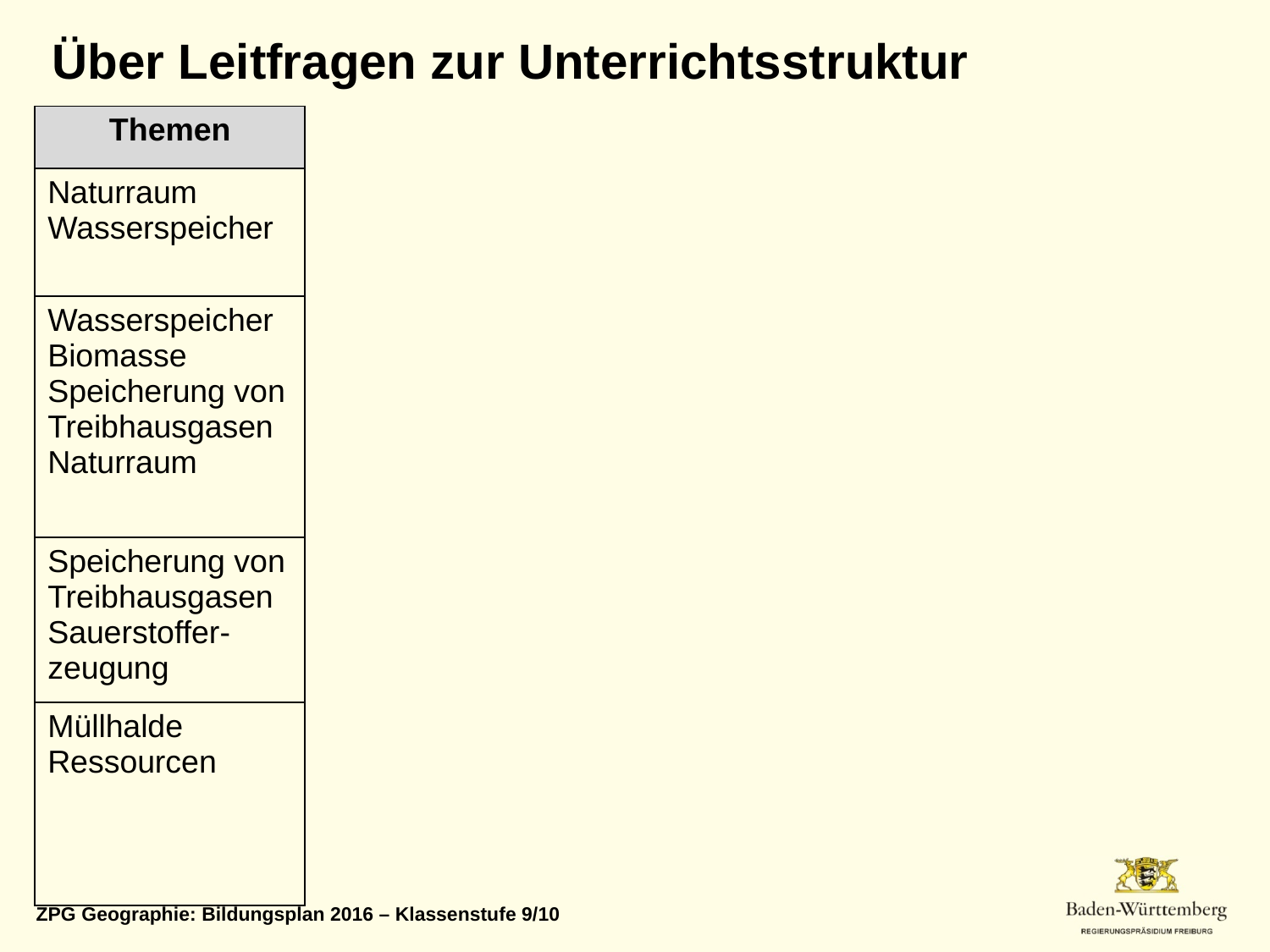

Über Leitfragen zur Unterrichtsstruktur
| Themen |
| --- |
| Naturraum Wasserspeicher |
| Wasserspeicher Biomasse Speicherung von Treibhausgasen Naturraum |
| Speicherung von Treibhausgasen Sauerstoffer-zeugung |
| Müllhalde Ressourcen |